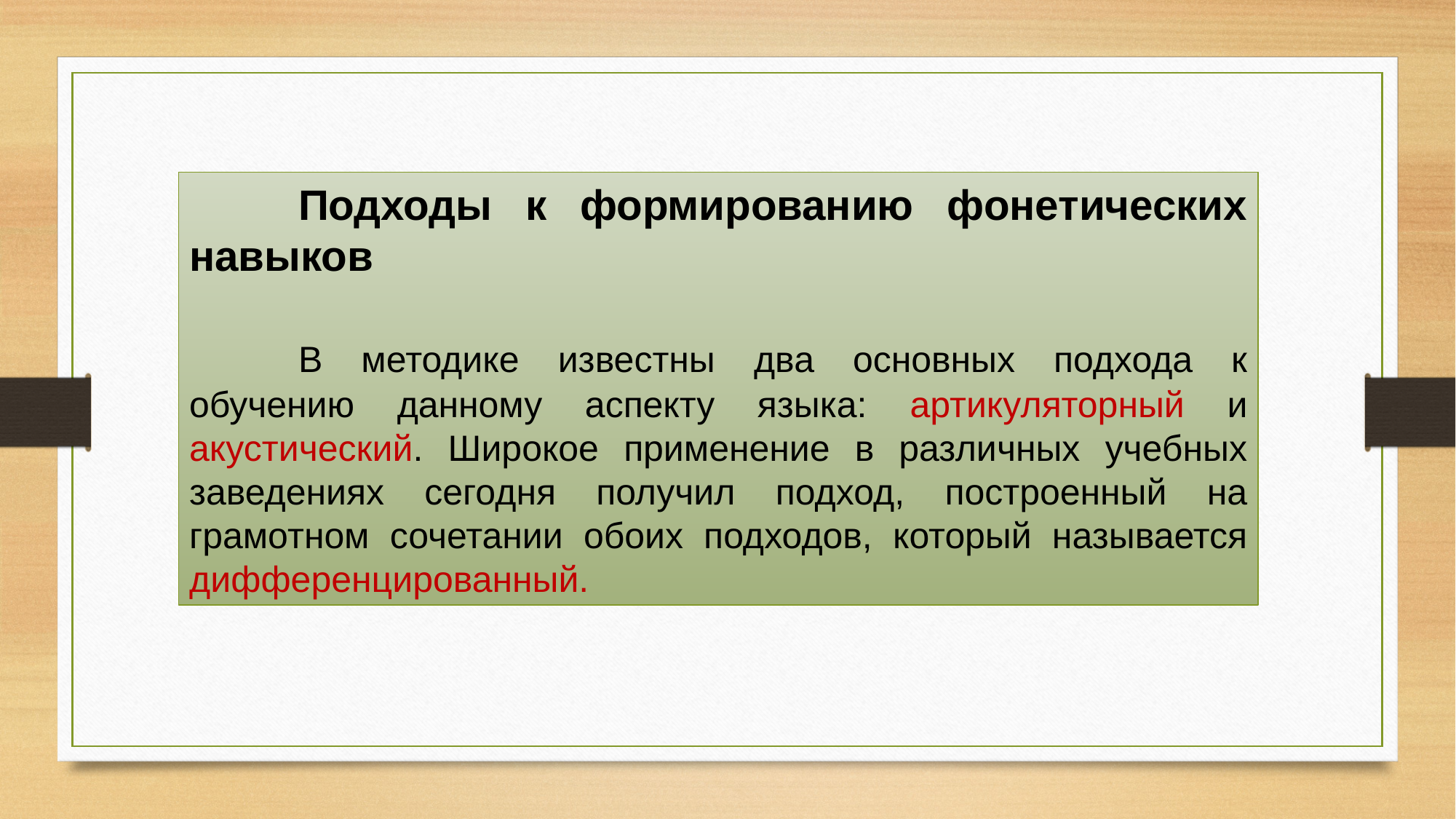

Подходы к формированию фонетических навыков

	В методике известны два основных подхода к обучению данному аспекту языка: артикуляторный и акустический. Широкое применение в различных учебных заведениях сегодня получил подход, построенный на грамотном сочетании обоих подходов, который называется дифференцированный.